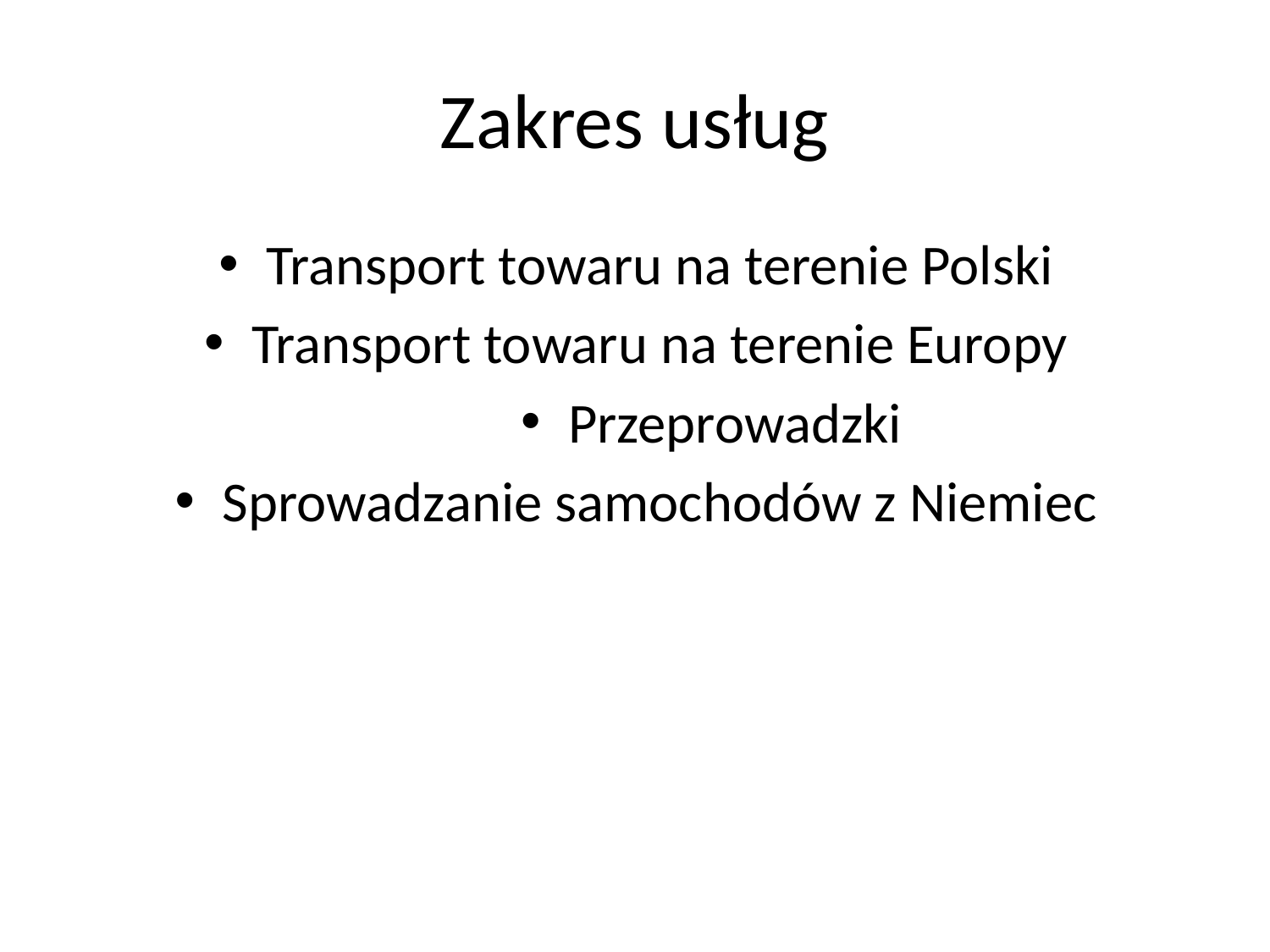

# Zakres usług
Transport towaru na terenie Polski
Transport towaru na terenie Europy
Przeprowadzki
Sprowadzanie samochodów z Niemiec